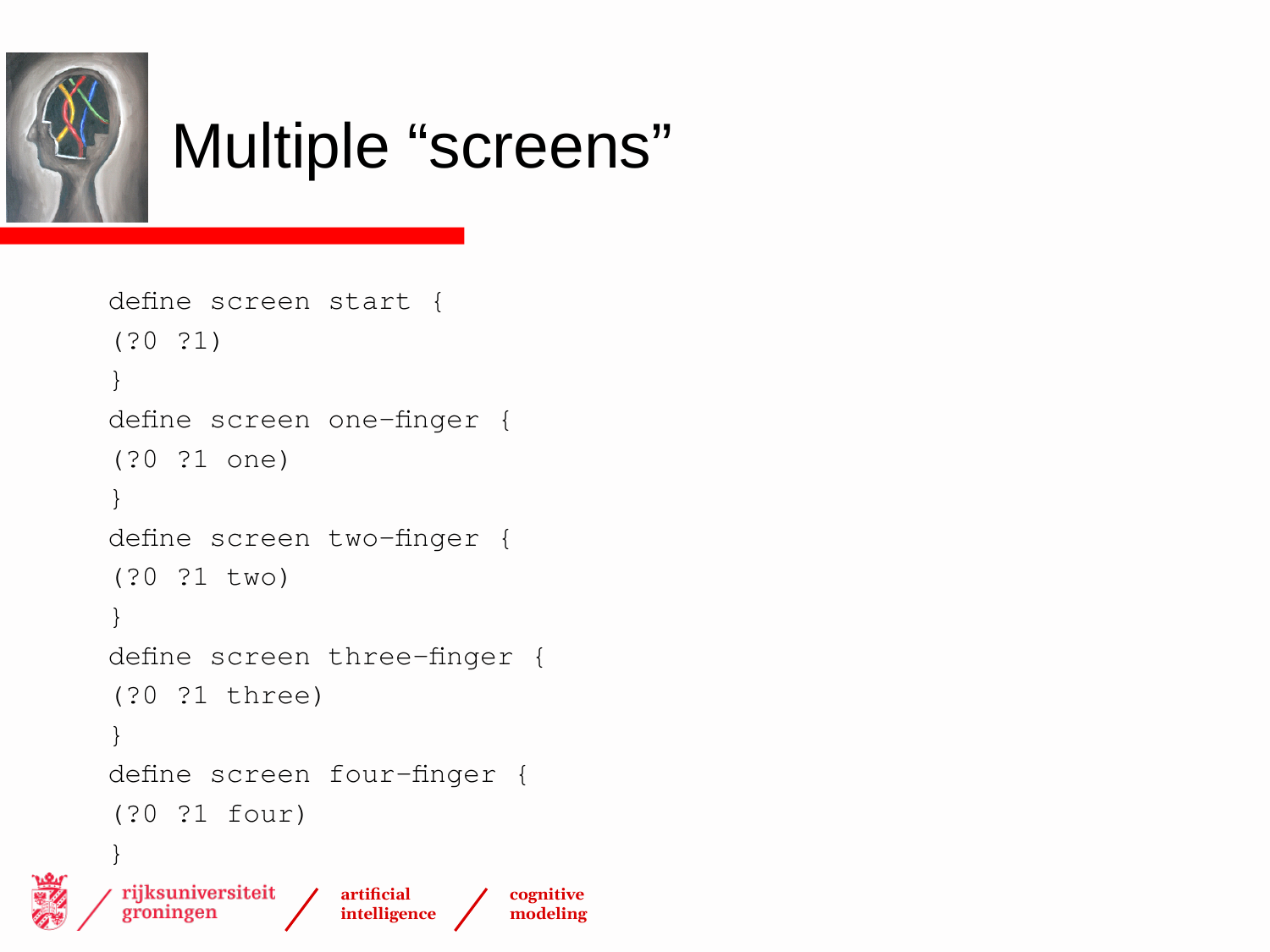

# Multiple “screens”
define screen start {
(?0 ?1)
}
define screen one-finger {
(?0 ?1 one)
}
define screen two-finger {
(?0 ?1 two)
}
define screen three-finger {
(?0 ?1 three)
}
define screen four-finger {
(?0 ?1 four)
}